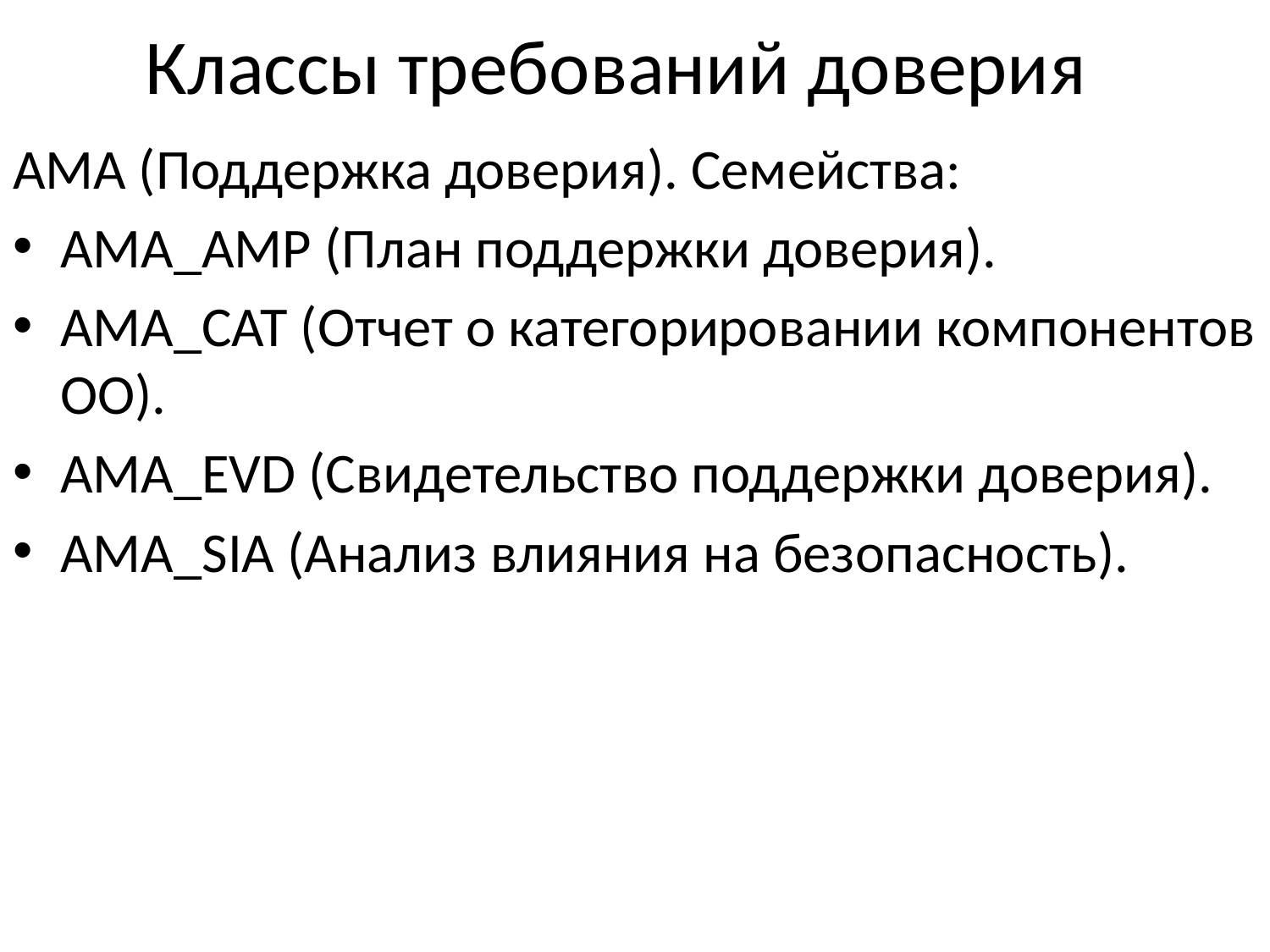

# Классы требований доверия
AMA (Поддержка доверия). Семейства:
AMA_AMP (План поддержки доверия).
AMA_CAT (Отчет о категорировании компонентов ОО).
AMA_EVD (Свидетельство поддержки доверия).
AMA_SIA (Анализ влияния на безопасность).